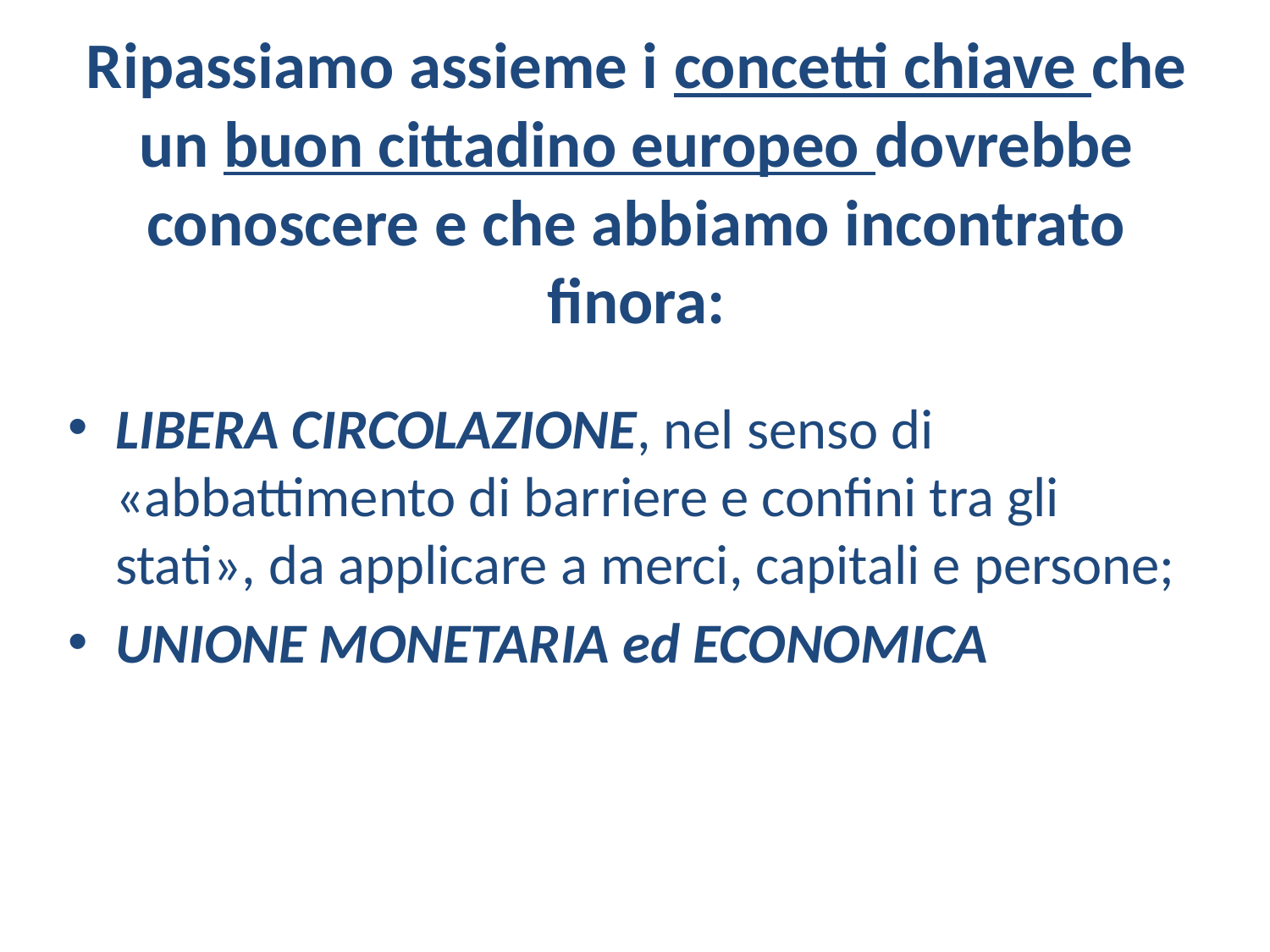

# Ripassiamo assieme i concetti chiave che un buon cittadino europeo dovrebbe conoscere e che abbiamo incontrato finora:
LIBERA CIRCOLAZIONE, nel senso di «abbattimento di barriere e confini tra gli stati», da applicare a merci, capitali e persone;
UNIONE MONETARIA ed ECONOMICA